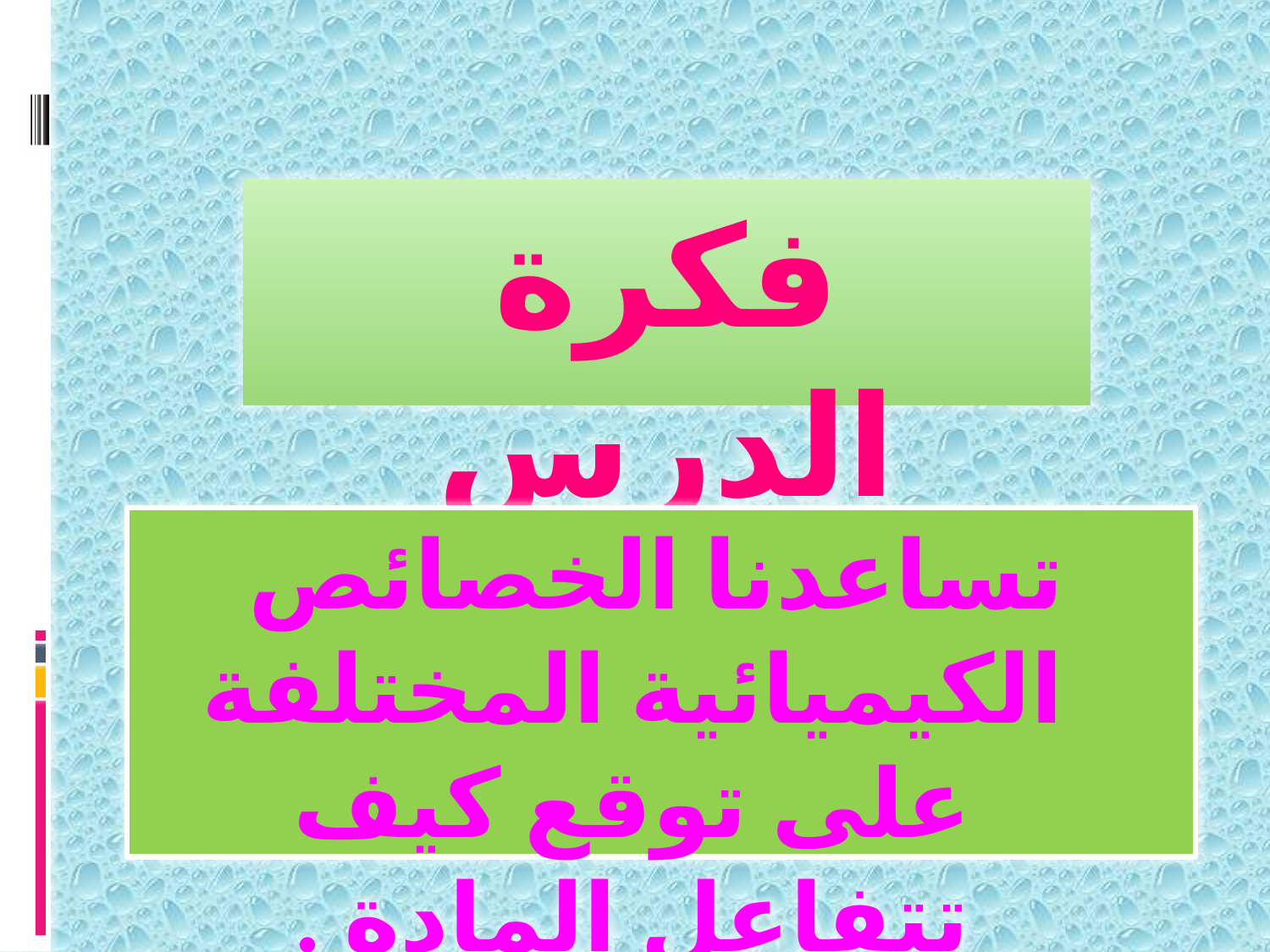

فكرة الدرس
تساعدنا الخصائص الكيميائية المختلفة على توقع كيف تتفاعل المادة .